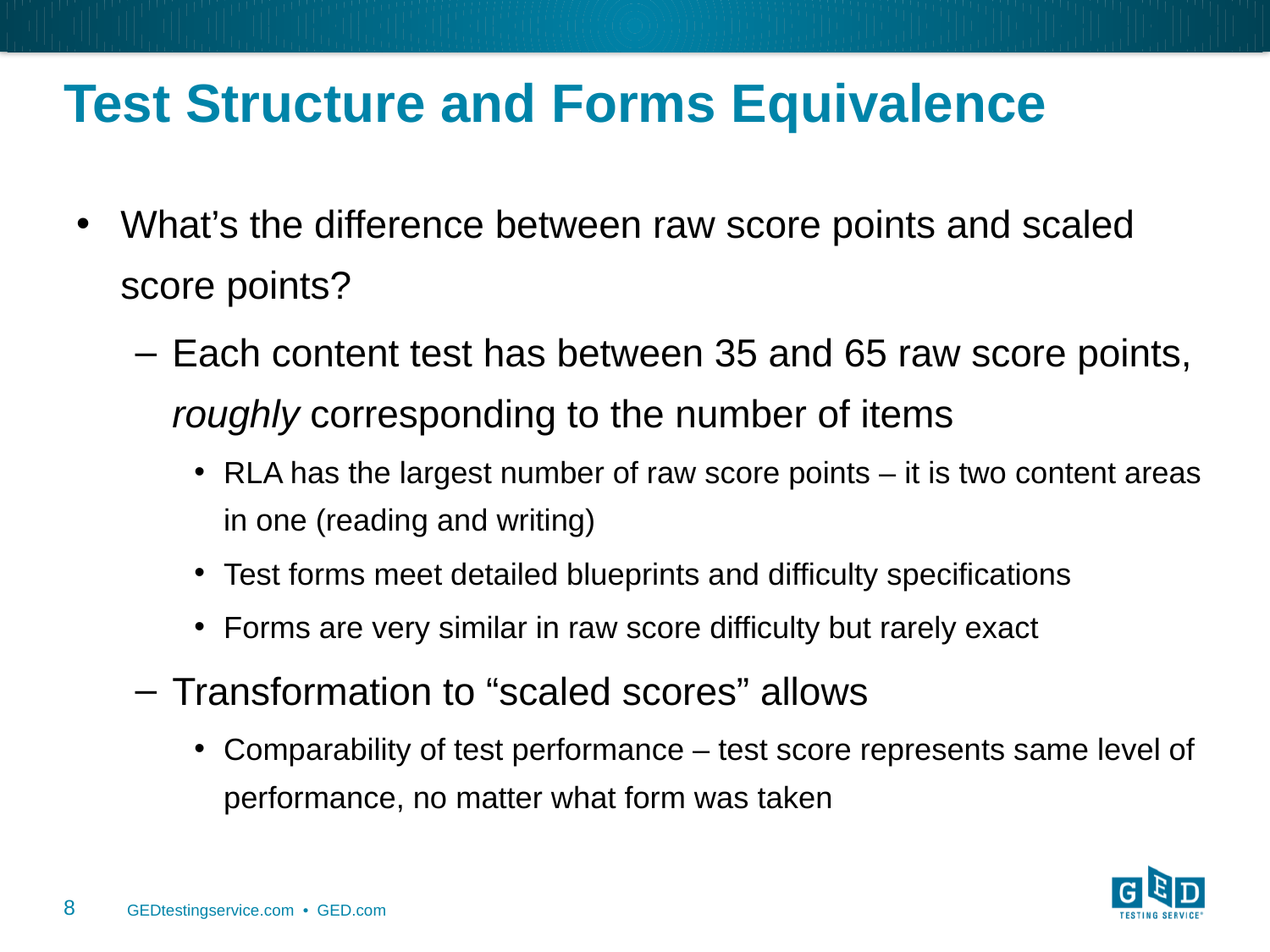

# Test Structure and Forms Equivalence
What’s the difference between raw score points and scaled score points?
Each content test has between 35 and 65 raw score points, roughly corresponding to the number of items
RLA has the largest number of raw score points – it is two content areas in one (reading and writing)
Test forms meet detailed blueprints and difficulty specifications
Forms are very similar in raw score difficulty but rarely exact
Transformation to “scaled scores” allows
Comparability of test performance – test score represents same level of performance, no matter what form was taken

8